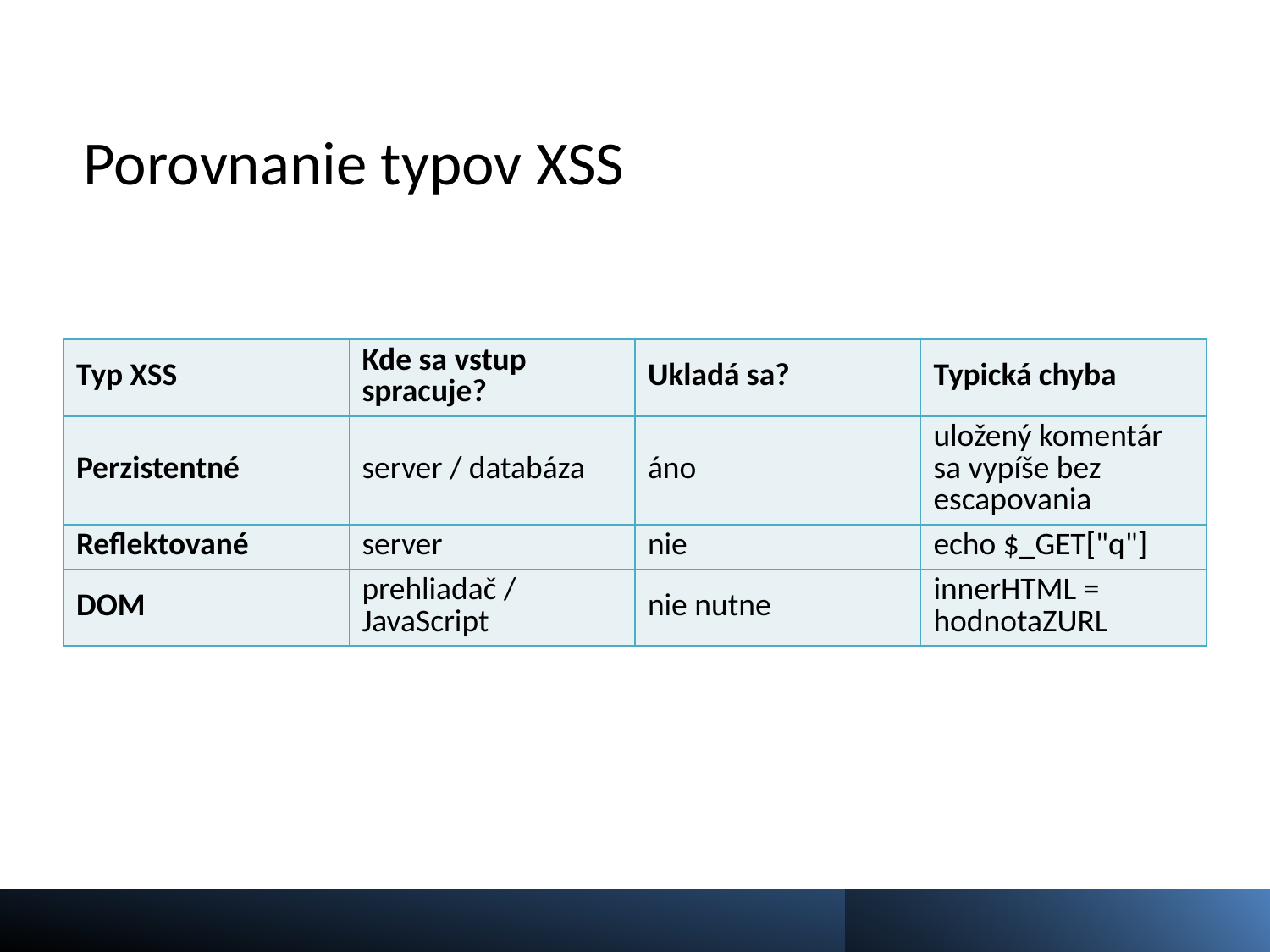

# Porovnanie typov XSS
| Typ XSS | Kde sa vstup spracuje? | Ukladá sa? | Typická chyba |
| --- | --- | --- | --- |
| Perzistentné | server / databáza | áno | uložený komentár sa vypíše bez escapovania |
| Reflektované | server | nie | echo $\_GET["q"] |
| DOM | prehliadač / JavaScript | nie nutne | innerHTML = hodnotaZURL |